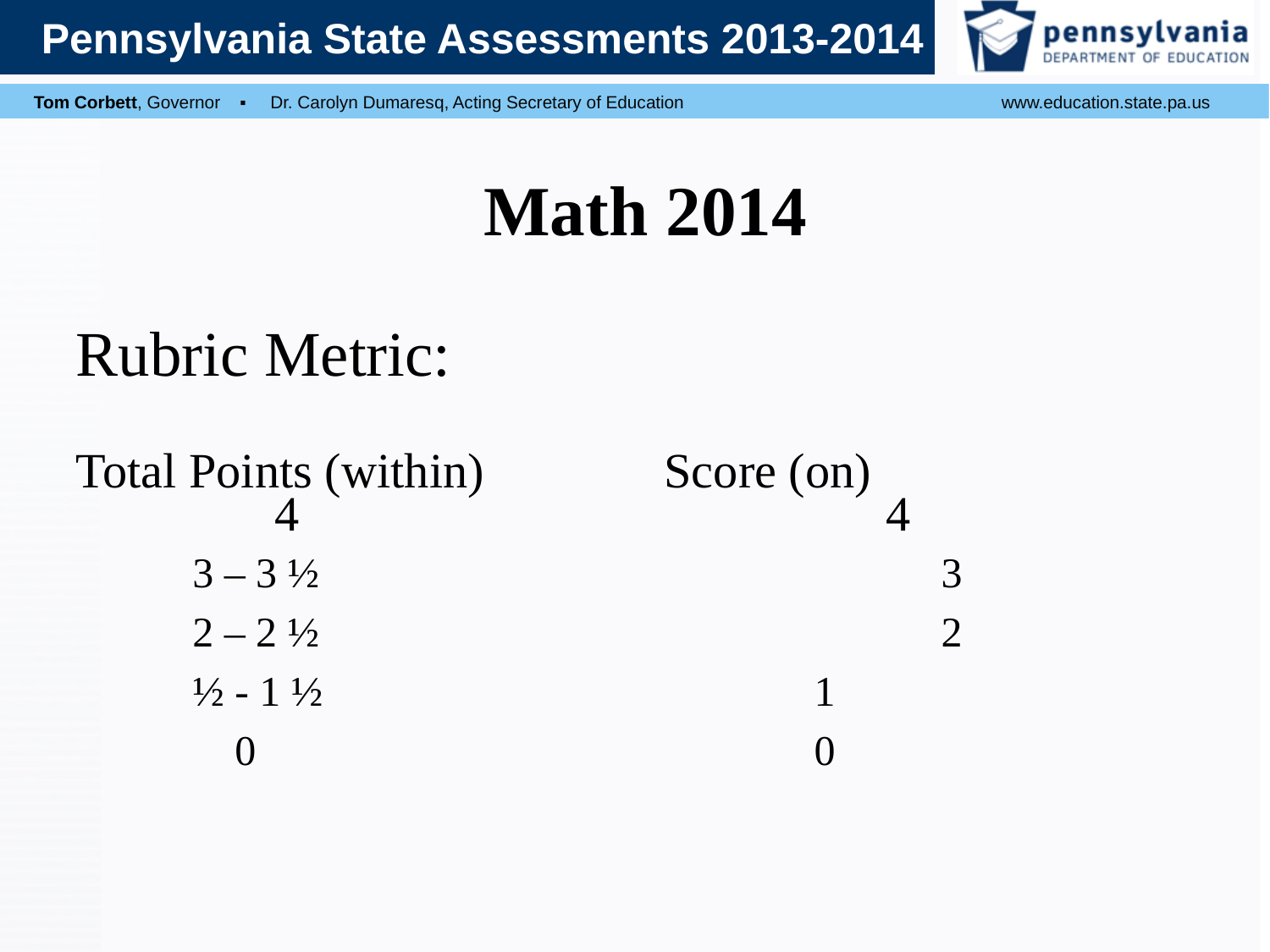

# Math 2014
Rubric Metric:

Total Points (within)	             Score (on)
         	  4					4
     3 – 3 ½			      		3
     2 – 2 ½					2
     ½ - 1 ½ 				1
         0					0